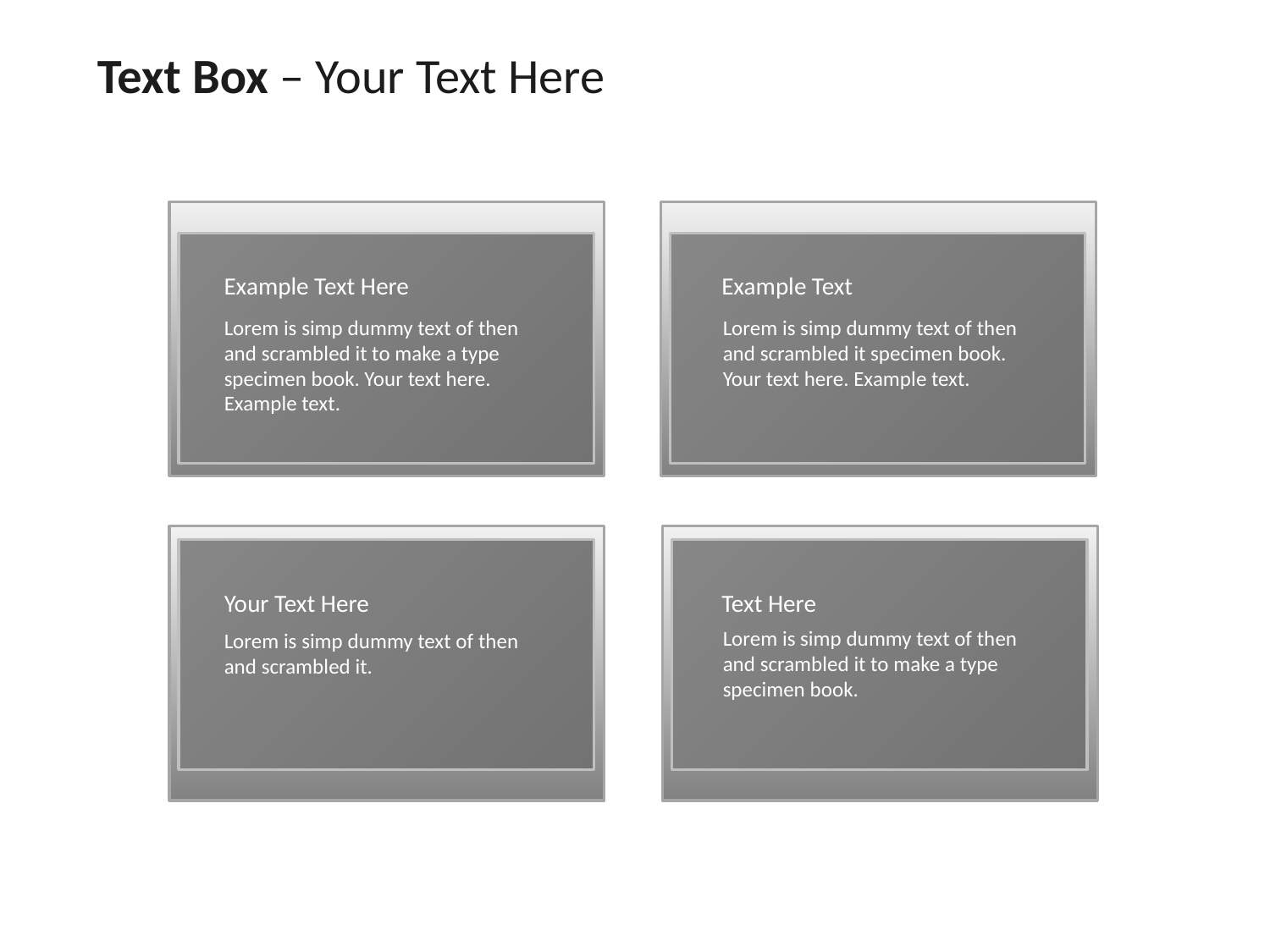

Text Box – Your Text Here

Example Text Here
Example Text
Lorem is simp dummy text of then and scrambled it to make a type specimen book. Your text here. Example text.
Lorem is simp dummy text of then and scrambled it specimen book. Your text here. Example text.

Your Text Here
Text Here
Lorem is simp dummy text of then and scrambled it to make a type specimen book.
Lorem is simp dummy text of then and scrambled it.